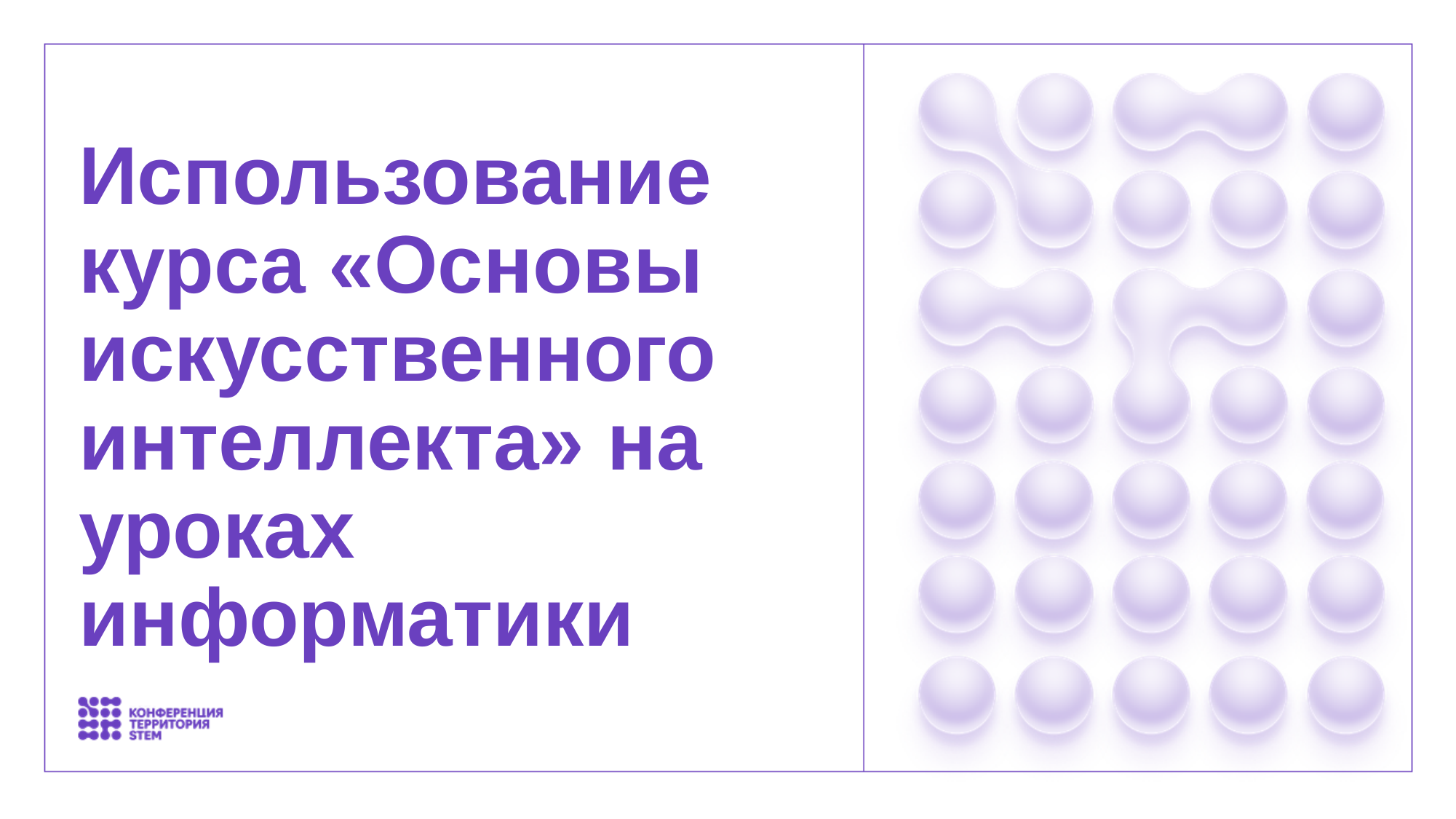

# Использование курса «Основы искусственного интеллекта» на уроках информатики